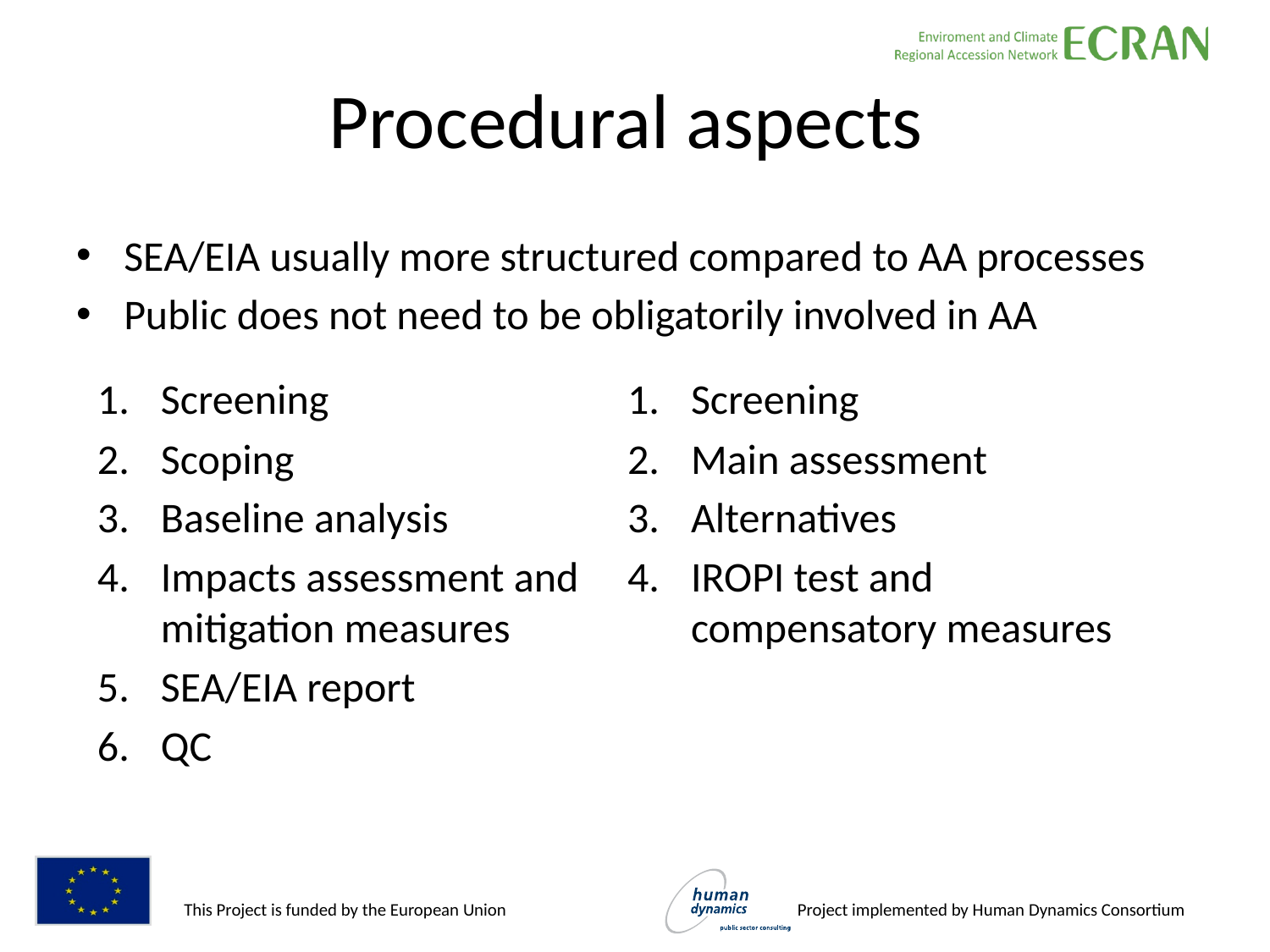

# Procedural aspects
SEA/EIA usually more structured compared to AA processes
Public does not need to be obligatorily involved in AA

Screening
Scoping
Baseline analysis
Impacts assessment and mitigation measures
SEA/EIA report
QC
Screening
Main assessment
Alternatives
IROPI test and compensatory measures